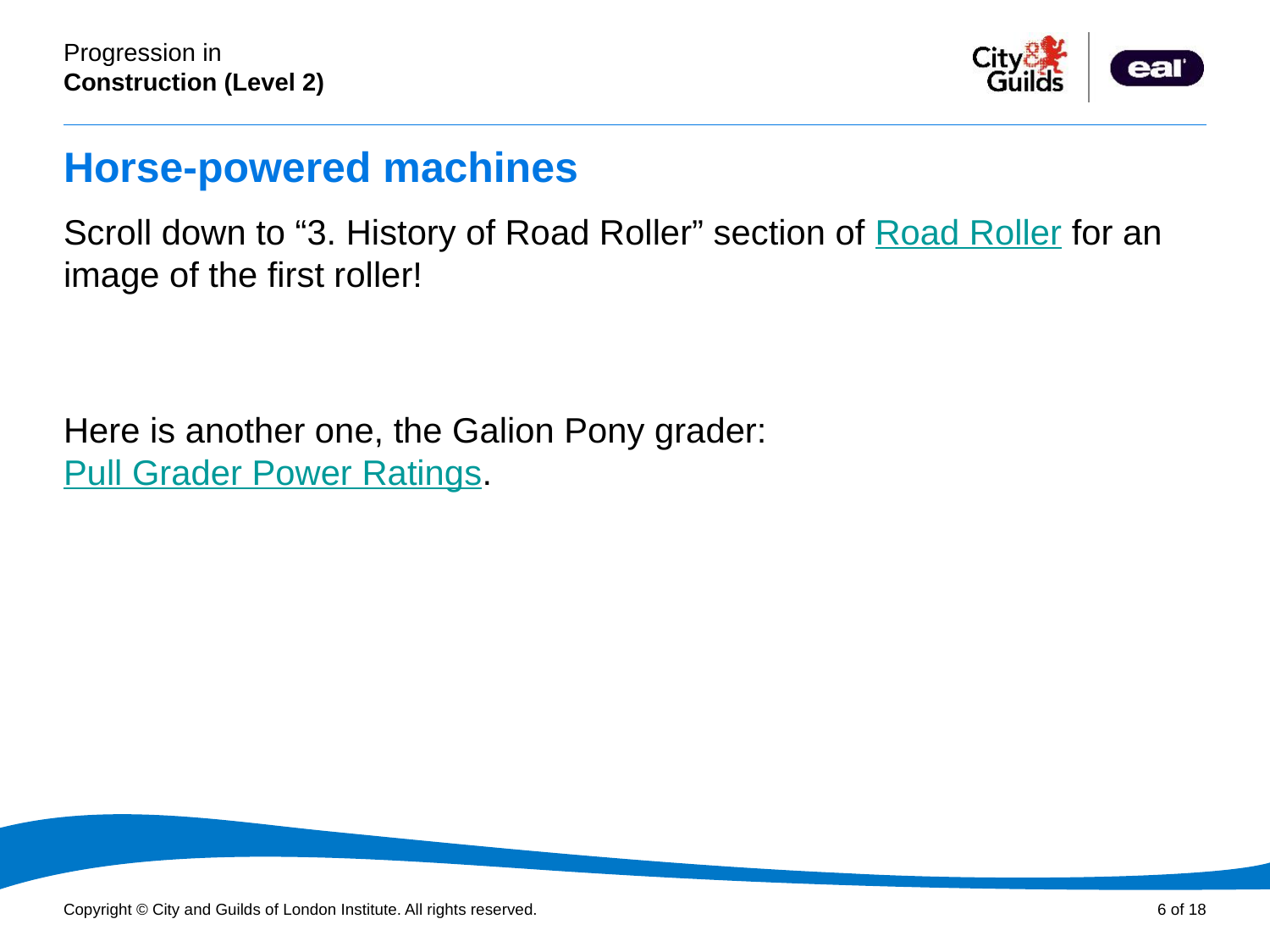

# Horse-powered machines
Scroll down to “3. History of Road Roller” section of Road Roller for an image of the first roller!

Here is another one, the Galion Pony grader: Pull Grader Power Ratings.